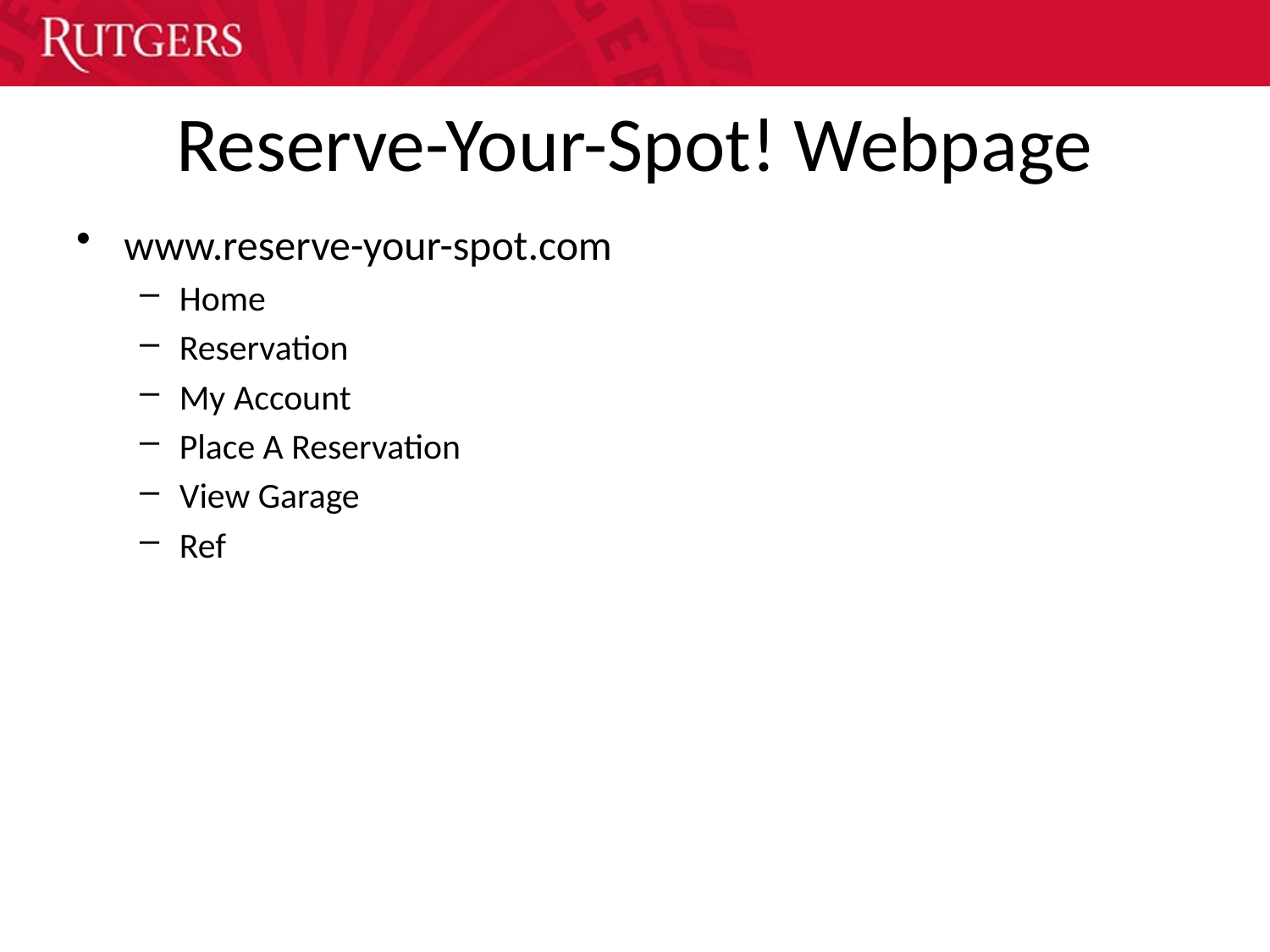

# Reserve-Your-Spot! Webpage
www.reserve-your-spot.com
Home
Reservation
My Account
Place A Reservation
View Garage
Ref